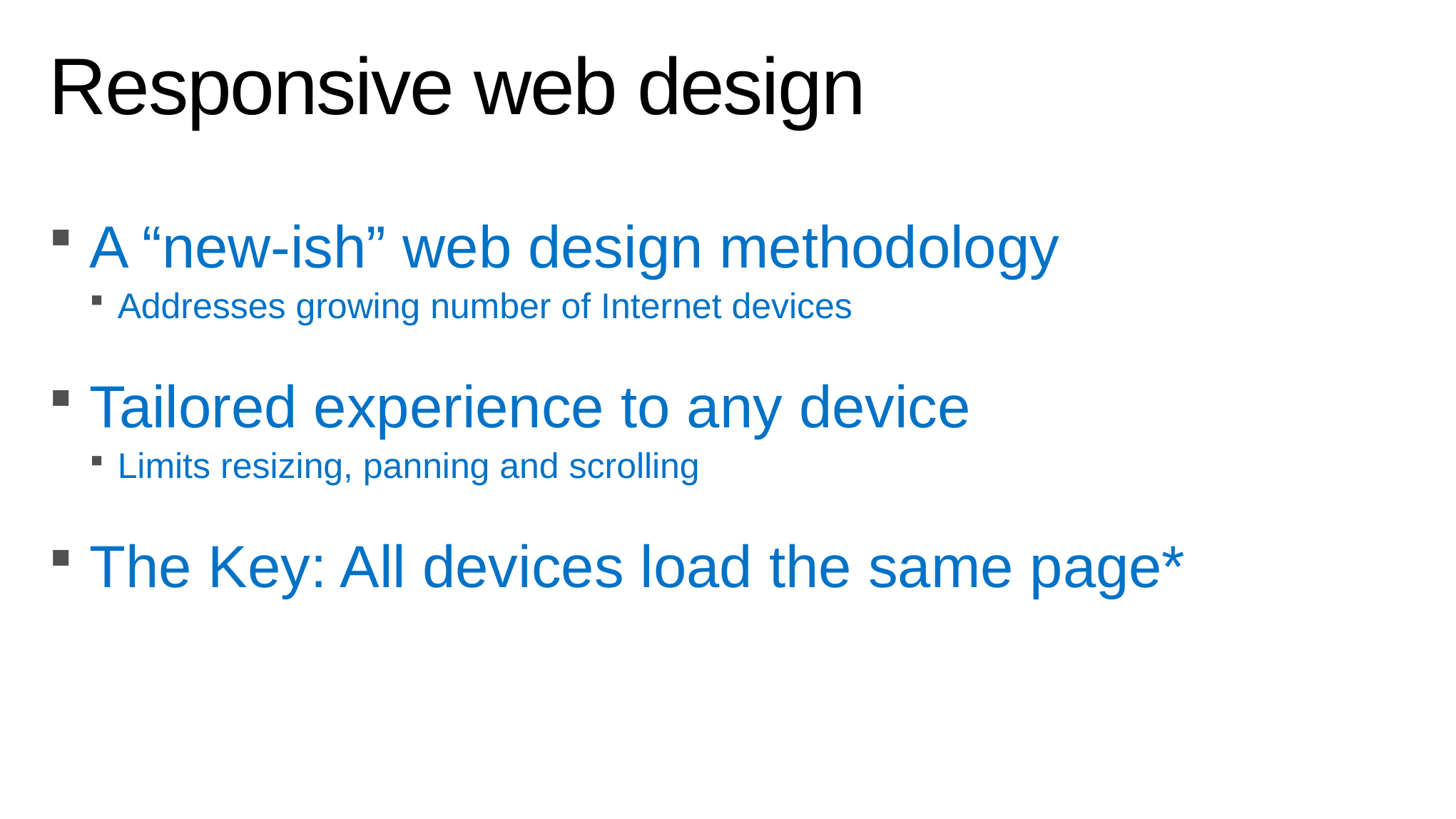

# Responsive web design
A “new-ish” web design methodology
Addresses growing number of Internet devices
Tailored experience to any device
Limits resizing, panning and scrolling
The Key: All devices load the same page*